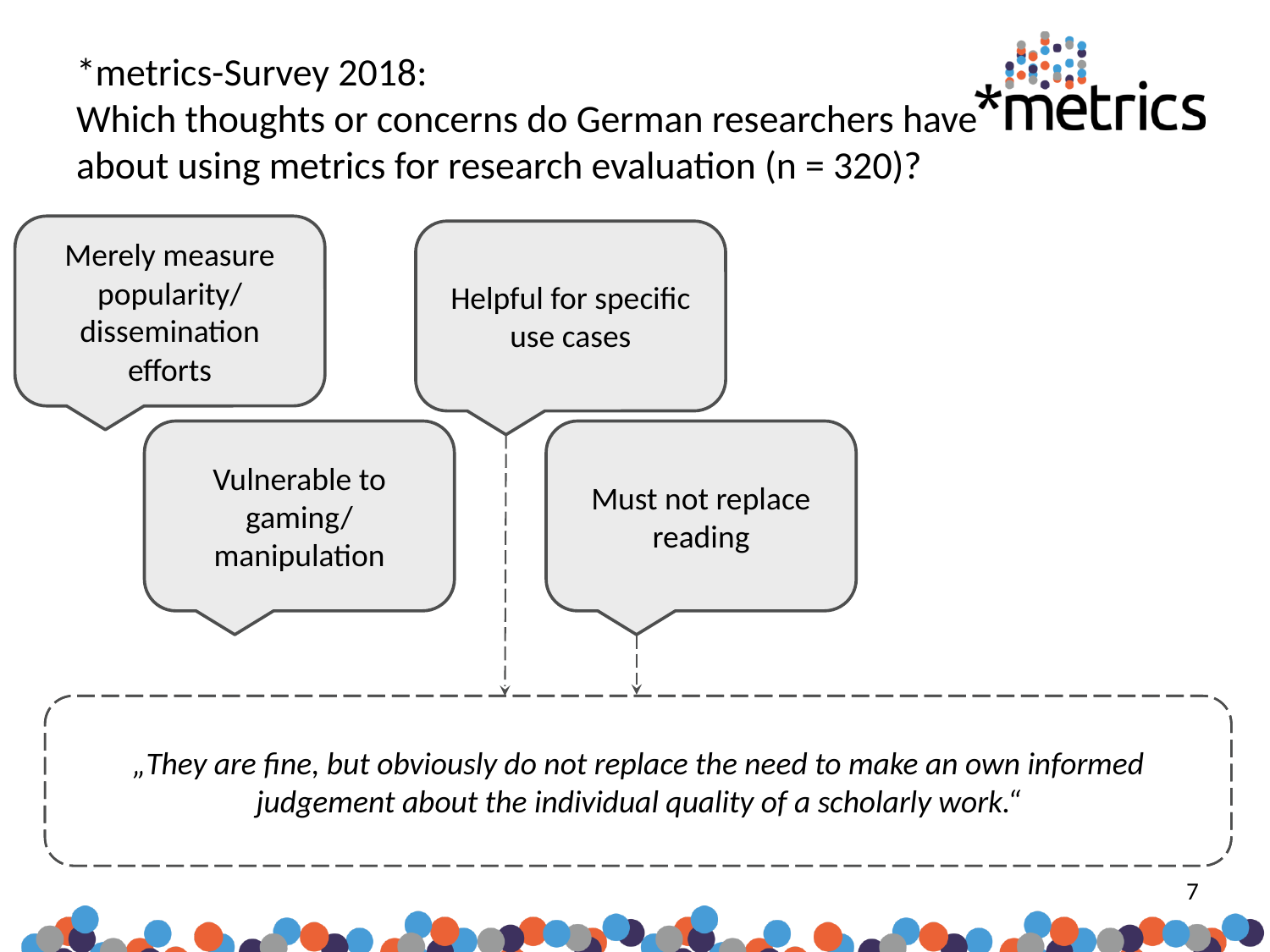

*metrics-Survey 2018:
Which thoughts or concerns do German researchers have about using metrics for research evaluation (n = 320)?
Merely measure popularity/ dissemination efforts
Helpful for specific use cases
Vulnerable to gaming/ manipulation
Must not replace reading

„These metrics are sometimes helpful to find important research, but very limited in evaluating researchers.“
„They are fine, but obviously do not replace the need to make an own informed judgement about the individual quality of a scholarly work.“
7